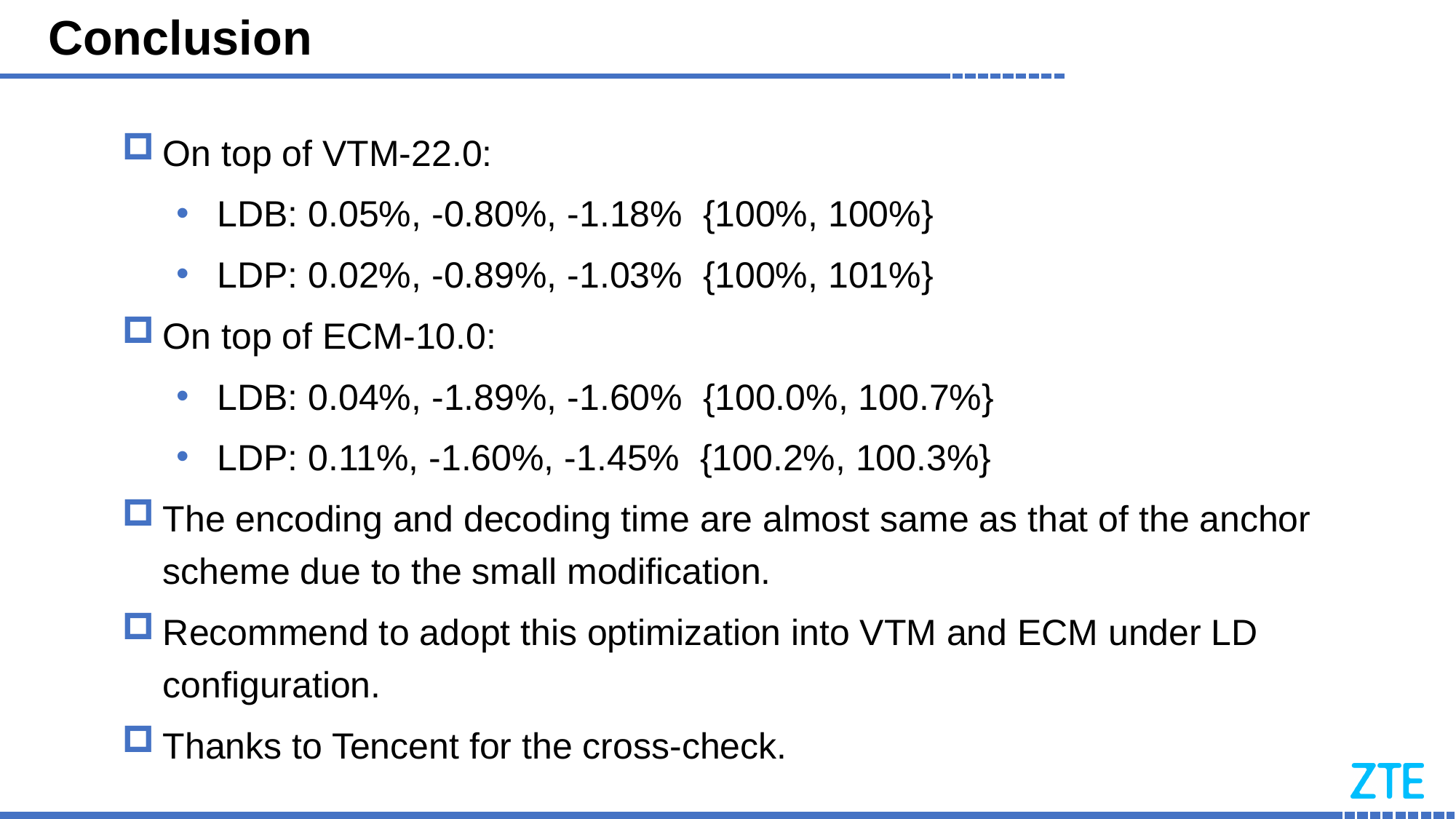

Conclusion
On top of VTM-22.0:
LDB: 0.05%, -0.80%, -1.18%  {100%, 100%}
LDP: 0.02%, -0.89%, -1.03%  {100%, 101%}
On top of ECM-10.0:
LDB: 0.04%, -1.89%, -1.60%  {100.0%, 100.7%}
LDP: 0.11%, -1.60%, -1.45%  {100.2%, 100.3%}
The encoding and decoding time are almost same as that of the anchor scheme due to the small modification.
Recommend to adopt this optimization into VTM and ECM under LD configuration.
Thanks to Tencent for the cross-check.